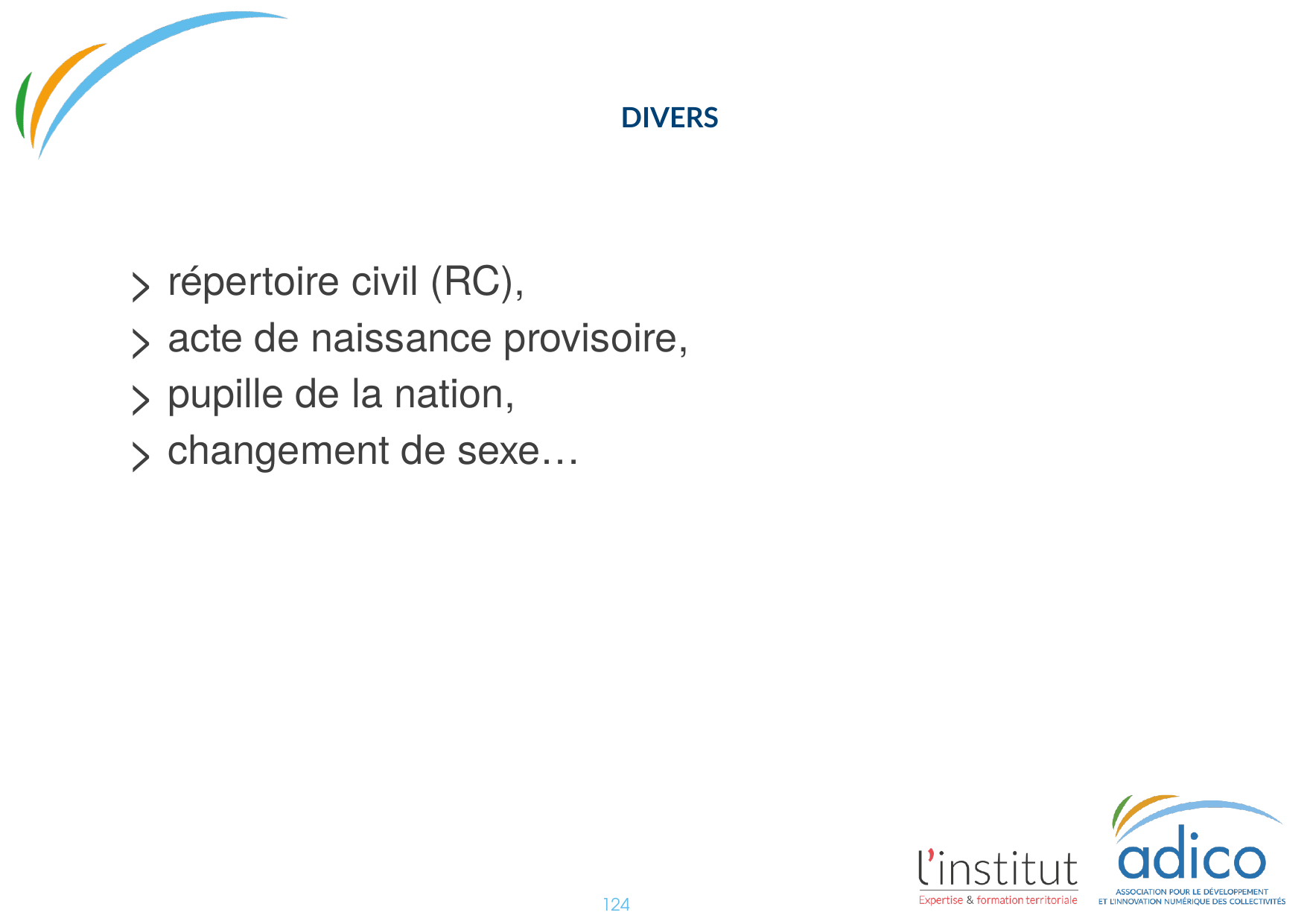

#
DIVERS
répertoire civil (RC),
acte de naissance provisoire,
pupille de la nation,
changement de sexe…